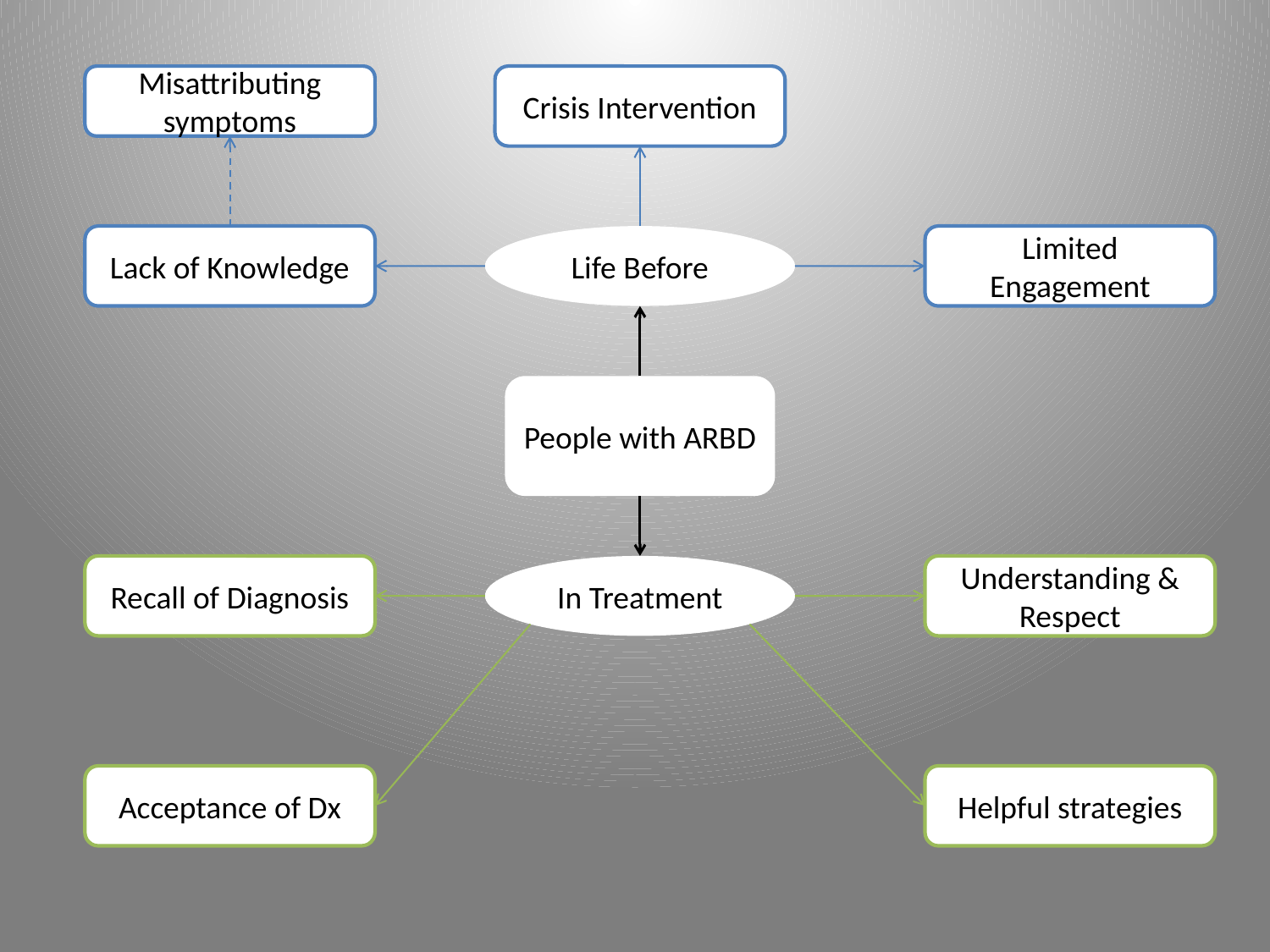

Misattributing symptoms
Crisis Intervention
Lack of Knowledge
Life Before
Limited Engagement
People with ARBD
Recall of Diagnosis
In Treatment
Understanding & Respect
Acceptance of Dx
Helpful strategies